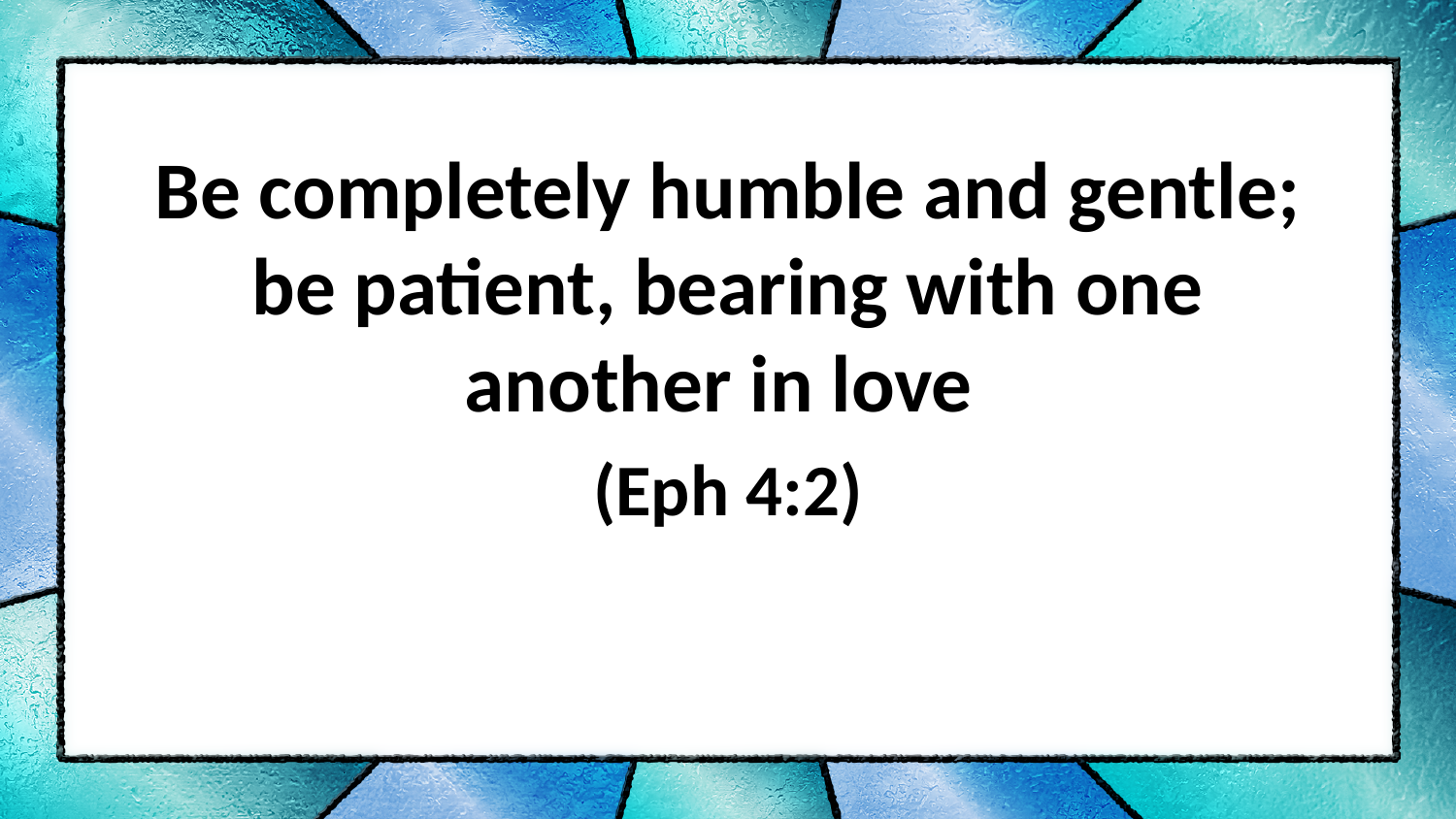

Be completely humble and gentle; be patient, bearing with one another in love
(Eph 4:2)